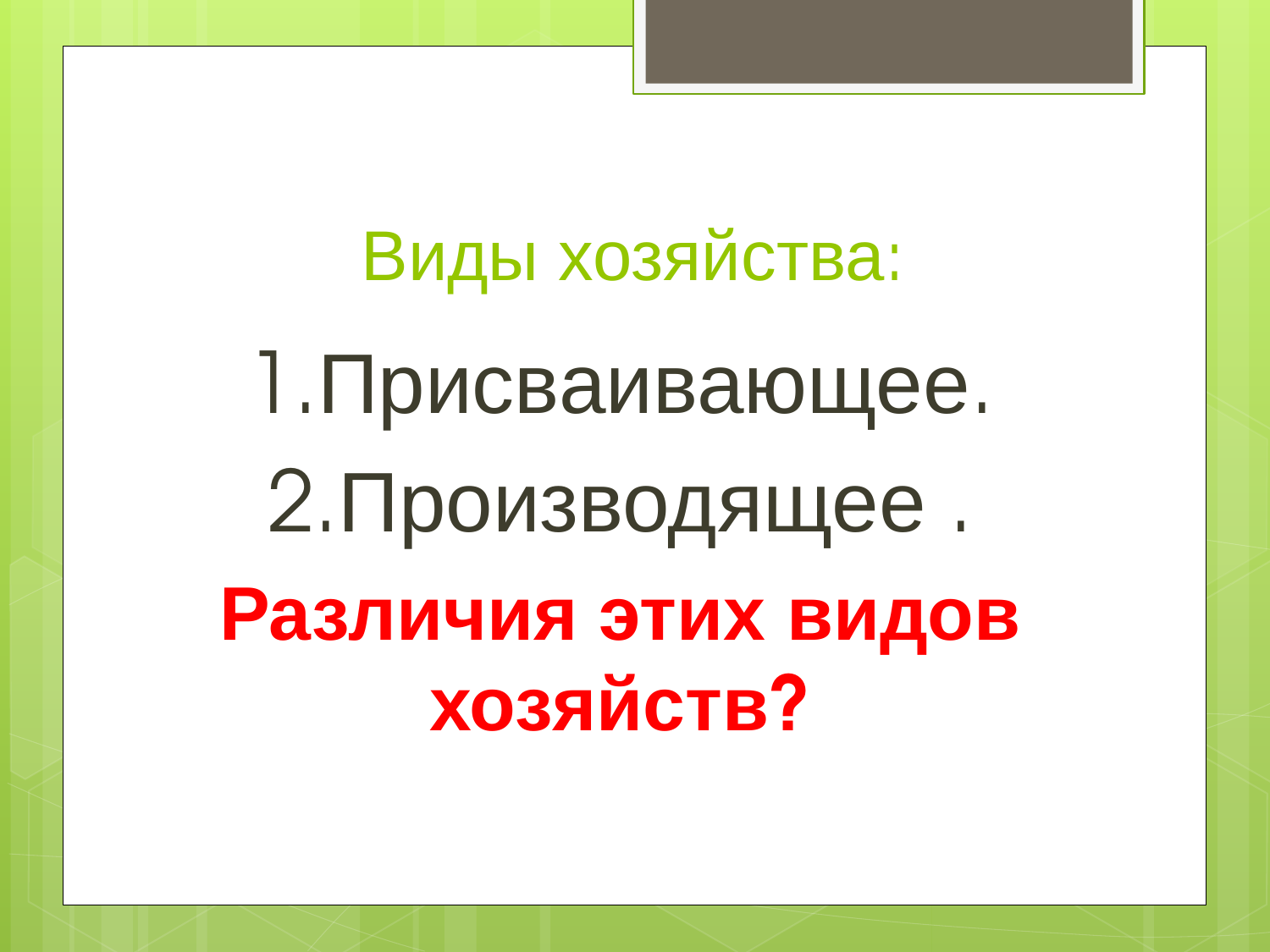

# Виды хозяйства:
1.Присваивающее.
2.Производящее .
Различия этих видов хозяйств?